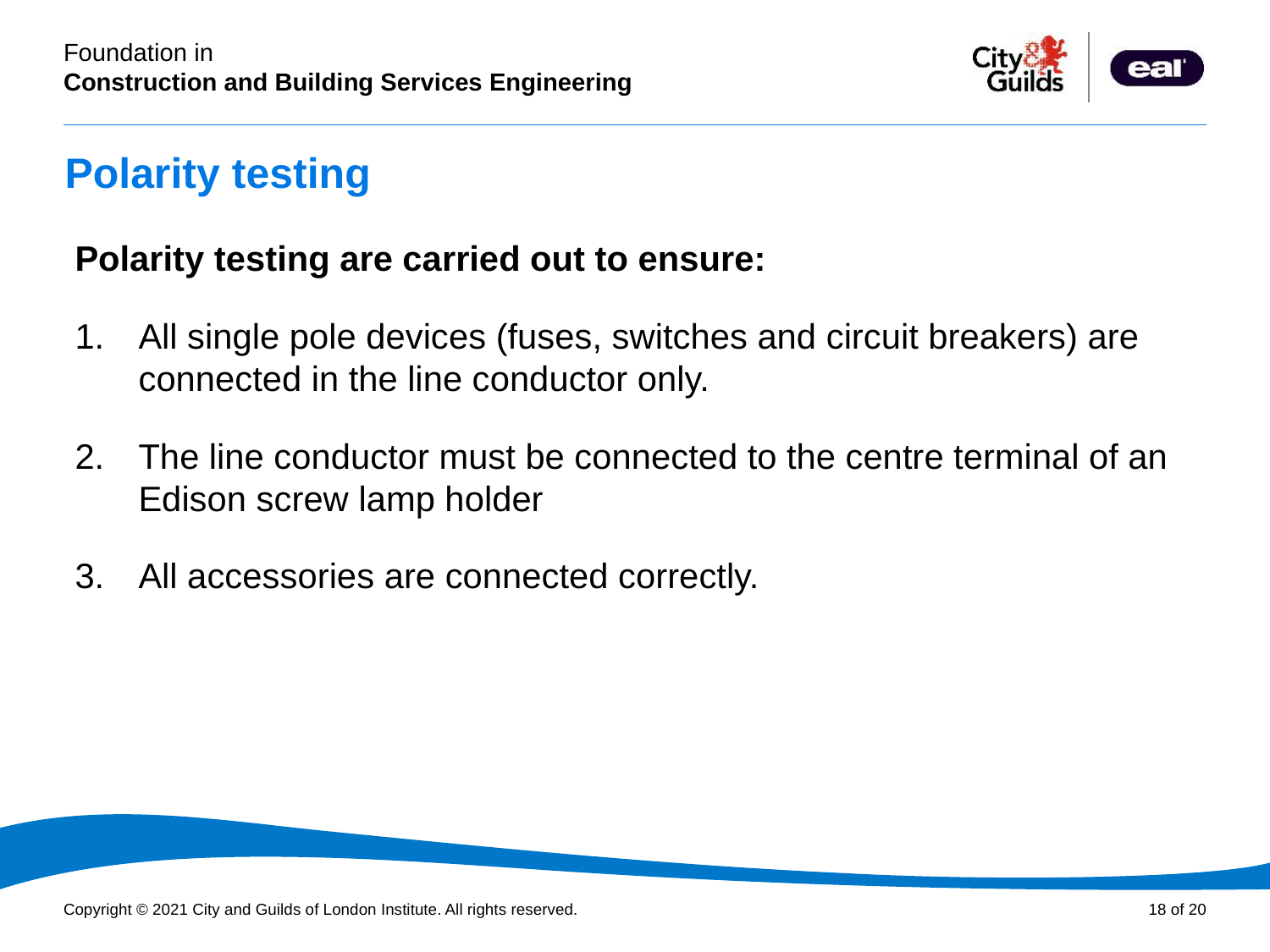

# Polarity testing
Polarity testing are carried out to ensure:
All single pole devices (fuses, switches and circuit breakers) are connected in the line conductor only.
The line conductor must be connected to the centre terminal of an Edison screw lamp holder
All accessories are connected correctly.